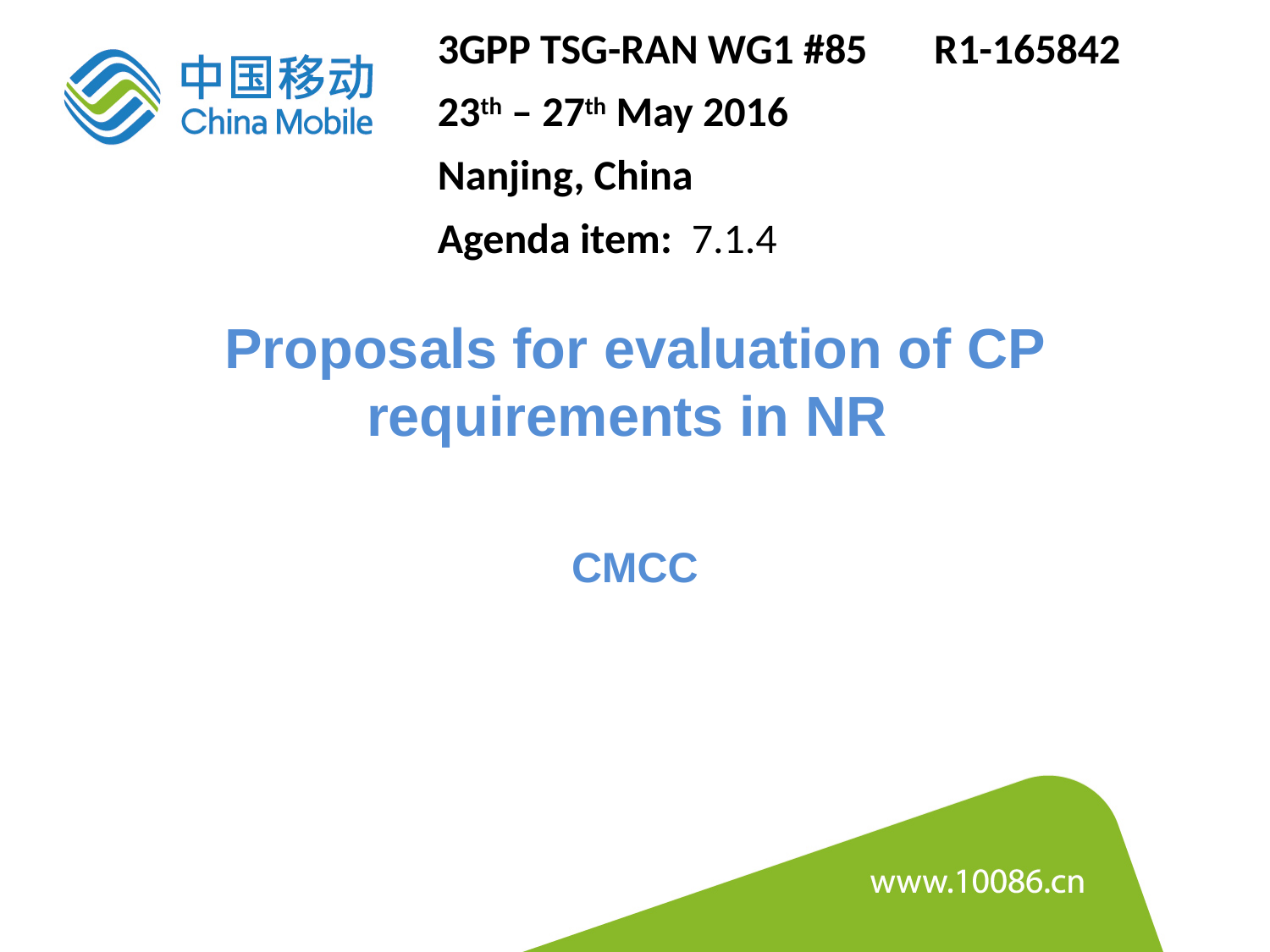

3GPP TSG-RAN WG1 #85       R1-165842
23th – 27th May 2016
Nanjing, China
Agenda item:	7.1.4
Proposals for evaluation of CP requirements in NR

CMCC